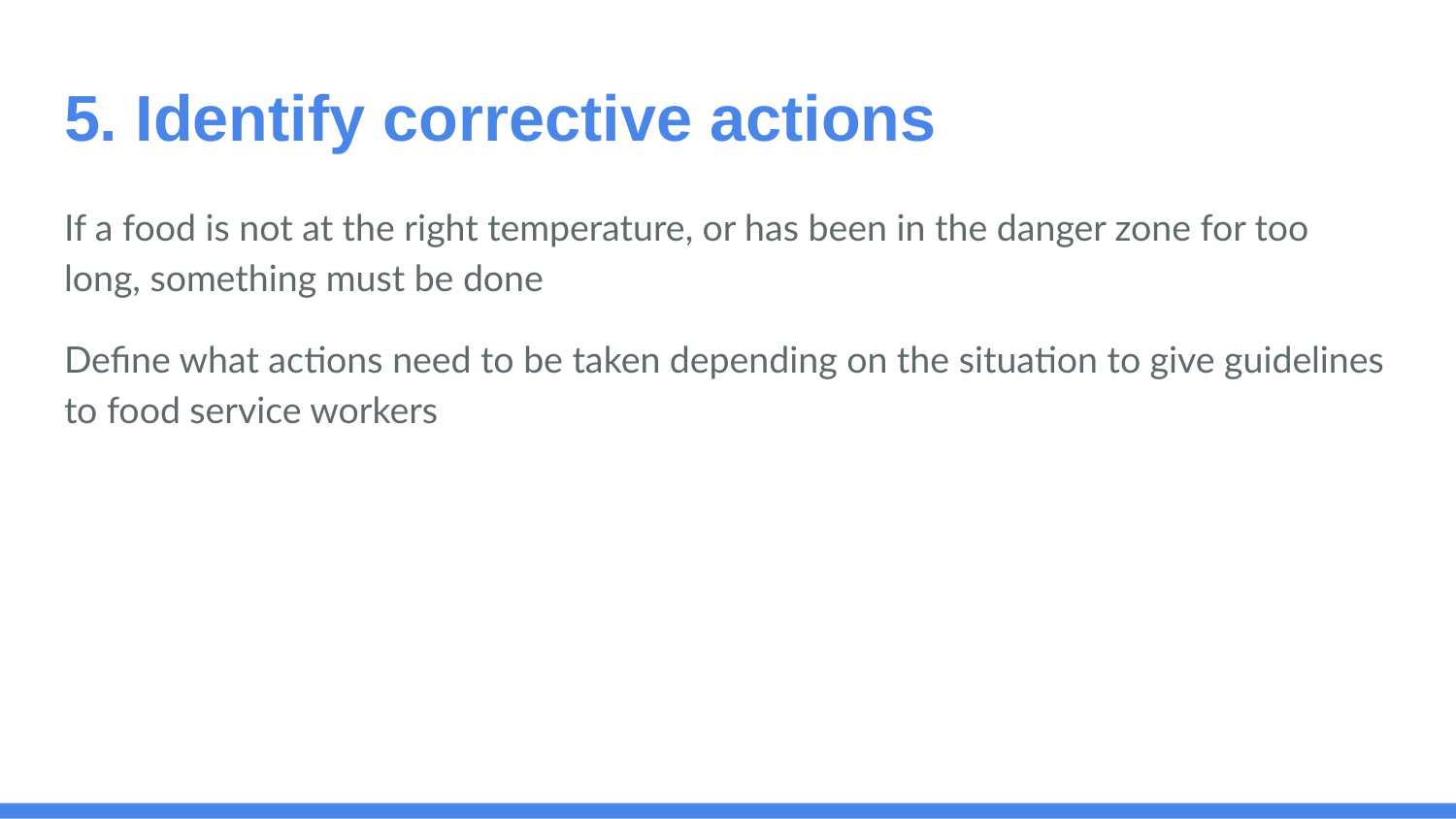

# 5. Identify corrective actions
If a food is not at the right temperature, or has been in the danger zone for too long, something must be done
Define what actions need to be taken depending on the situation to give guidelines to food service workers